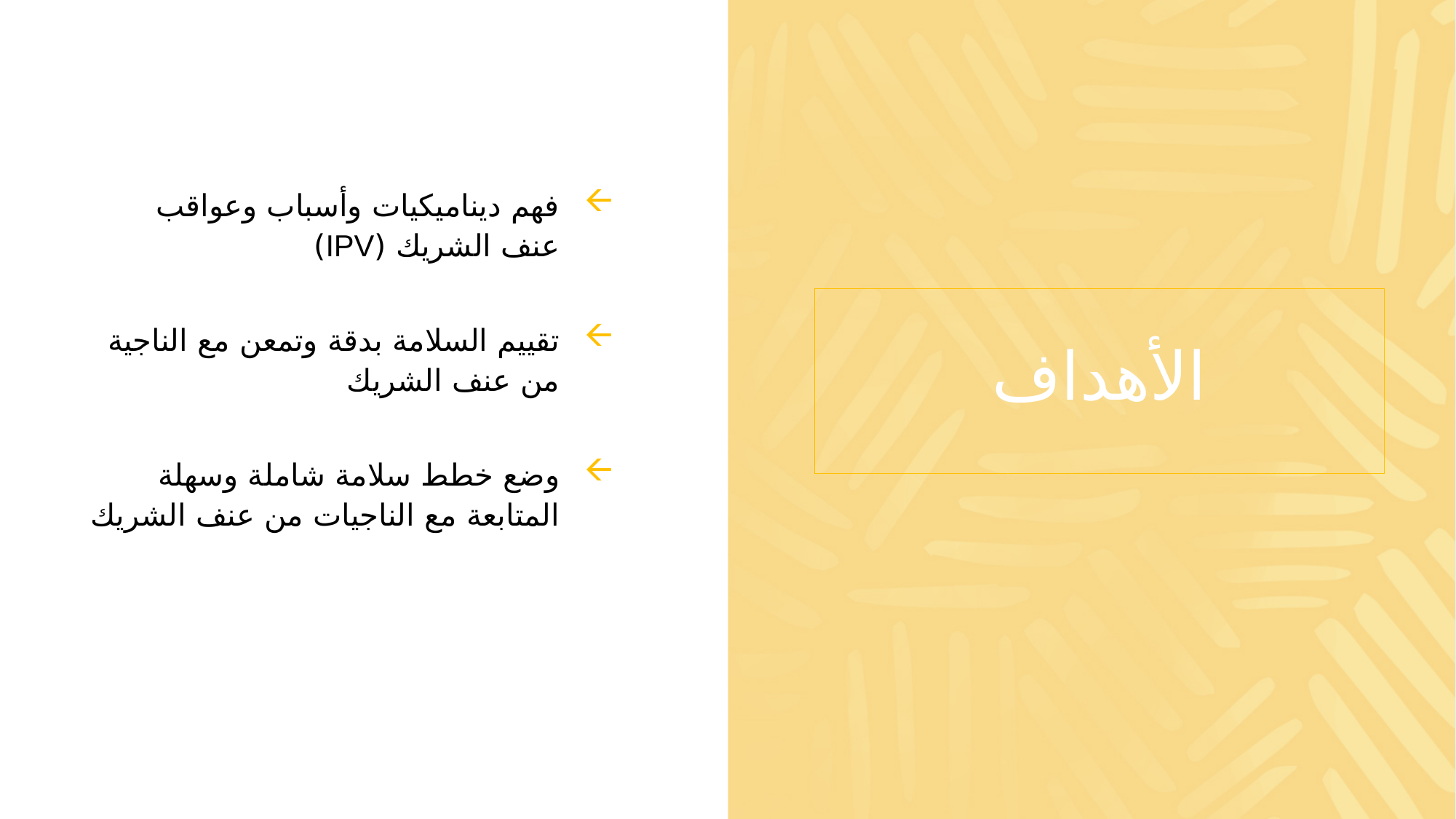

فهم ديناميكيات وأسباب وعواقب عنف الشريك (IPV)
تقييم السلامة بدقة وتمعن مع الناجية من عنف الشريك
وضع خطط سلامة شاملة وسهلة المتابعة مع الناجيات من عنف الشريك

# الأهداف